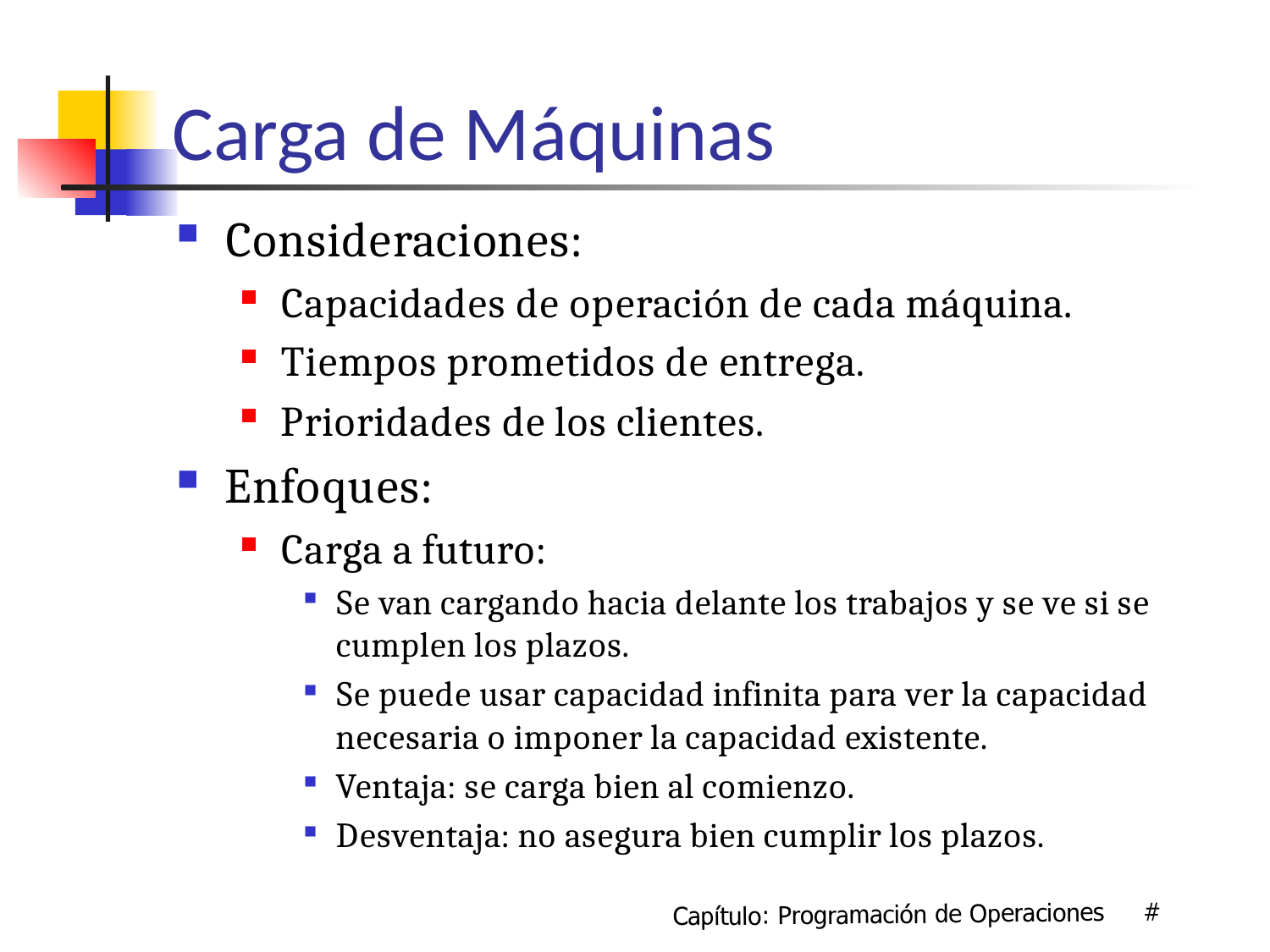

# Carga de Máquinas
Consideraciones:
Capacidades de operación de cada máquina.
Tiempos prometidos de entrega.
Prioridades de los clientes.
Enfoques:
Carga a futuro:
Se van cargando hacia delante los trabajos y se ve si se cumplen los plazos.
Se puede usar capacidad infinita para ver la capacidad necesaria o imponer la capacidad existente.
Ventaja: se carga bien al comienzo.
Desventaja: no asegura bien cumplir los plazos.

Capítulo: Programación de Operaciones     #